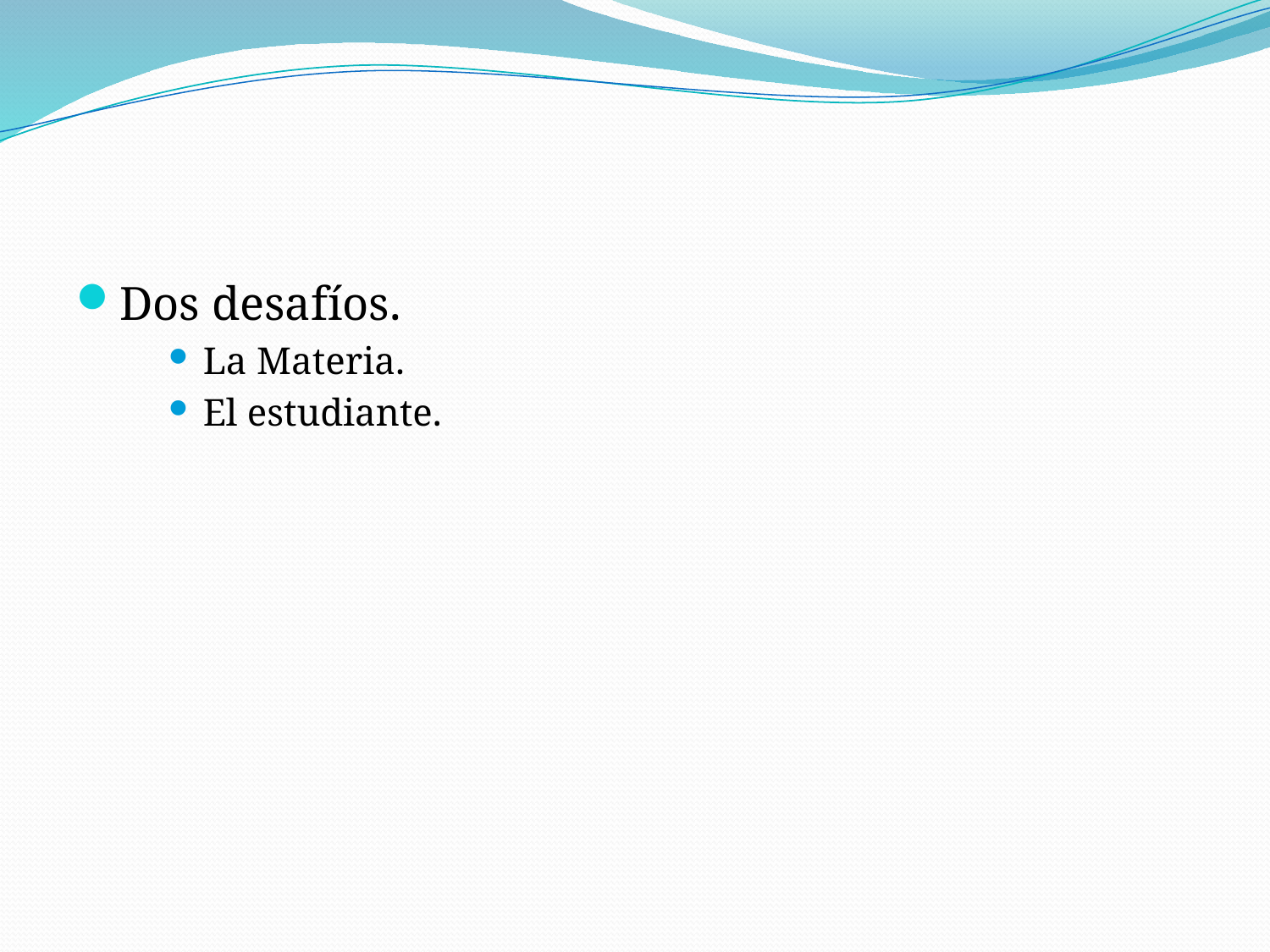

#
Dos desafíos.
La Materia.
El estudiante.